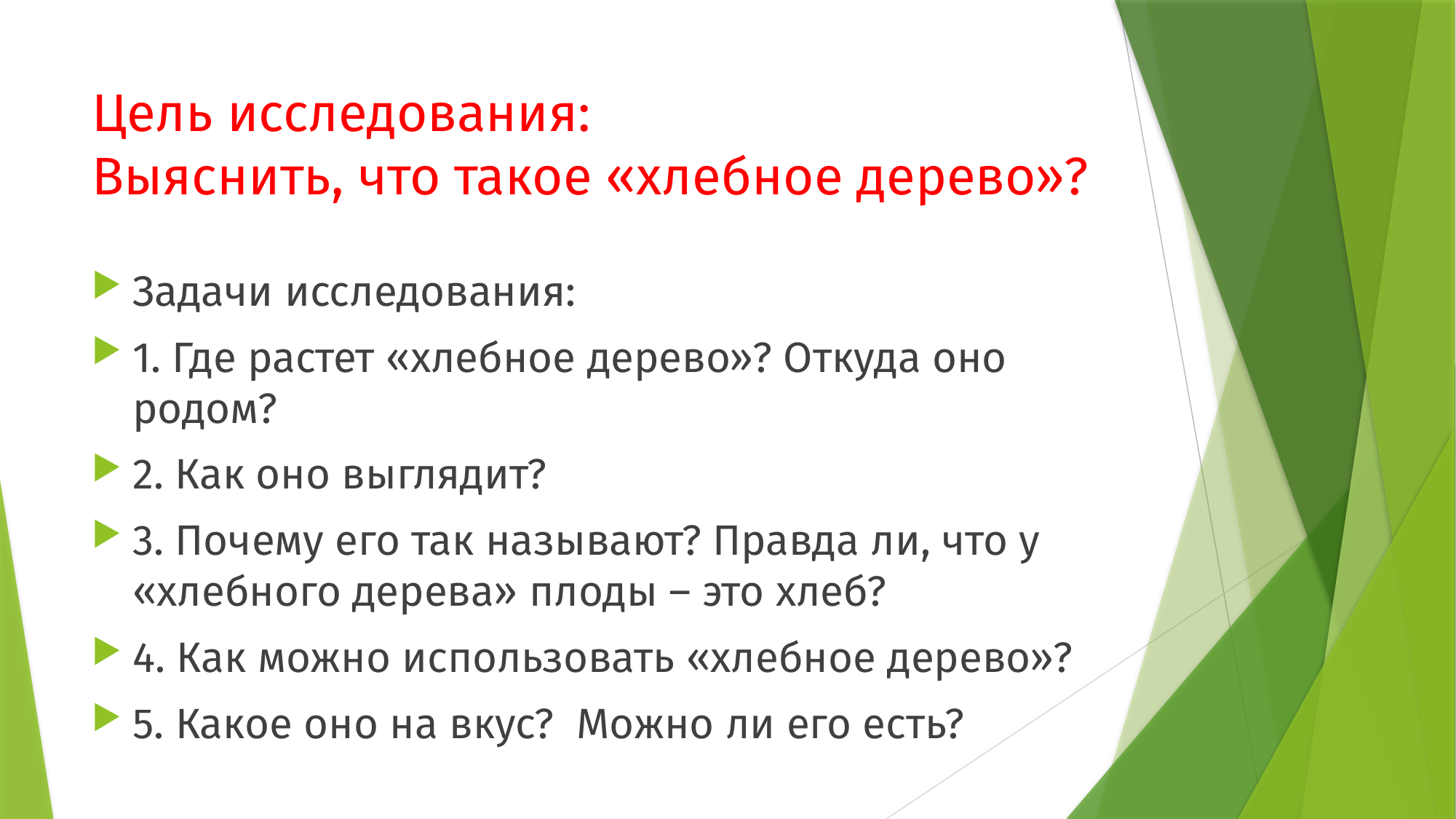

# Цель исследования: Выяснить, что такое «хлебное дерево»?
Задачи исследования:
1. Где растет «хлебное дерево»? Откуда оно родом?
2. Как оно выглядит?
3. Почему его так называют? Правда ли, что у «хлебного дерева» плоды – это хлеб?
4. Как можно использовать «хлебное дерево»?
5. Какое оно на вкус?  Можно ли его есть?